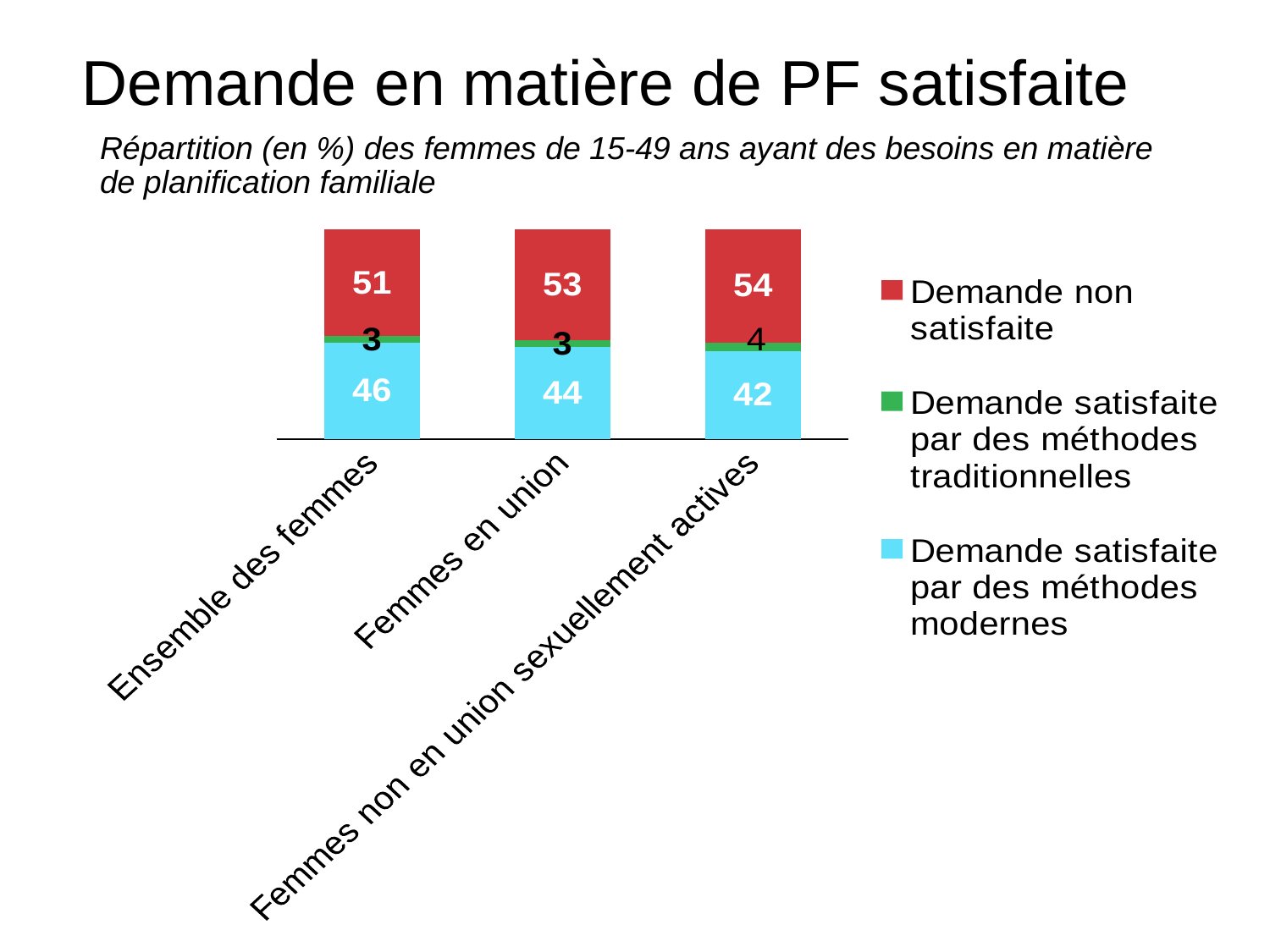

# Demande en matière de PF satisfaite
Répartition (en %) des femmes de 15-49 ans ayant des besoins en matière de planification familiale

### Chart

| Category | Demande satisfaite par des méthodes modernes | Demande satisfaite par des méthodes traditionnelles | Demande non satisfaite |
|---|---|---|---|
| Ensemble des femmes | 46.0 | 3.0 | 51.0 |
| Femmes en union | 44.0 | 3.0 | 53.0 |
| Femmes non en union sexuellement actives | 42.0 | 4.0 | 54.0 |